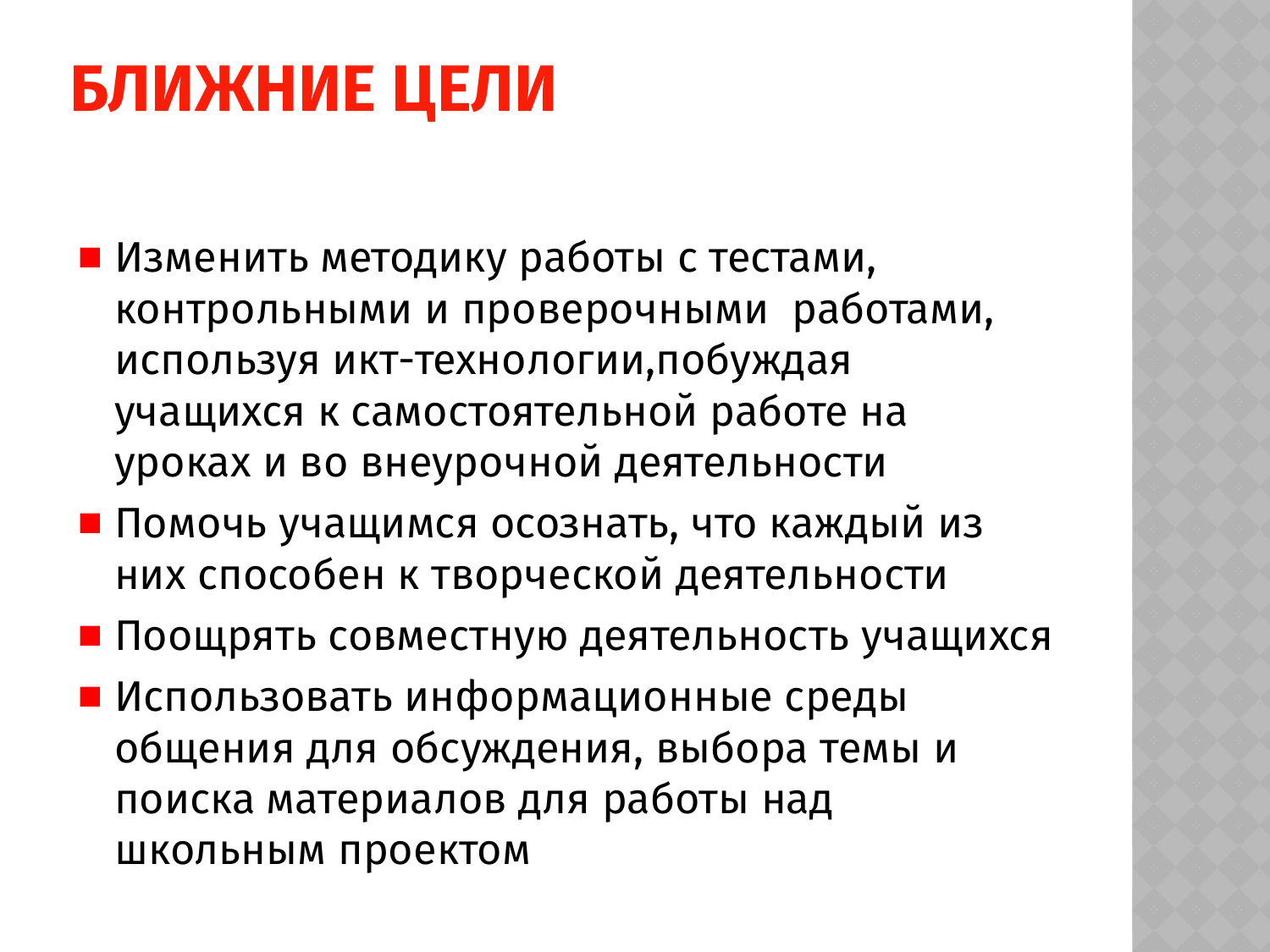

# Ближние цели
Изменить методику работы с тестами, контрольными и проверочными  работами, используя икт-технологии,побуждая учащихся к самостоятельной работе на уроках и во внеурочной деятельности
Помочь учащимся осознать, что каждый из них способен к творческой деятельности
Поощрять совместную деятельность учащихся
Использовать информационные среды общения для обсуждения, выбора темы и поиска материалов для работы над школьным проектом